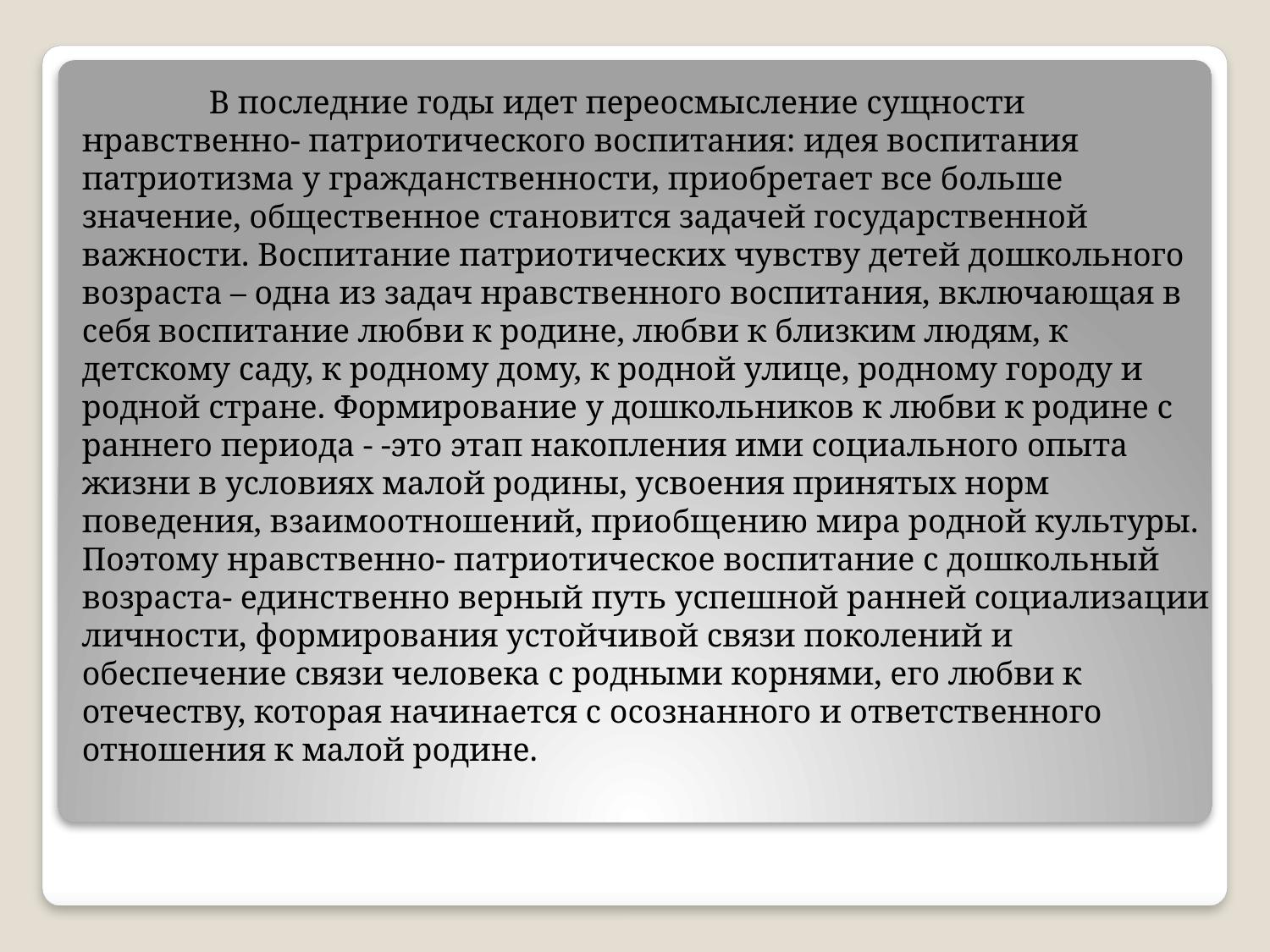

В последние годы идет переосмысление сущности нравственно- патриотического воспитания: идея воспитания патриотизма у гражданственности, приобретает все больше значение, общественное становится задачей государственной важности. Воспитание патриотических чувству детей дошкольного возраста – одна из задач нравственного воспитания, включающая в себя воспитание любви к родине, любви к близким людям, к детскому саду, к родному дому, к родной улице, родному городу и родной стране. Формирование у дошкольников к любви к родине с раннего периода - -это этап накопления ими социального опыта жизни в условиях малой родины, усвоения принятых норм поведения, взаимоотношений, приобщению мира родной культуры. Поэтому нравственно- патриотическое воспитание с дошкольный возраста- единственно верный путь успешной ранней социализации личности, формирования устойчивой связи поколений и обеспечение связи человека с родными корнями, его любви к отечеству, которая начинается с осознанного и ответственного отношения к малой родине.
#